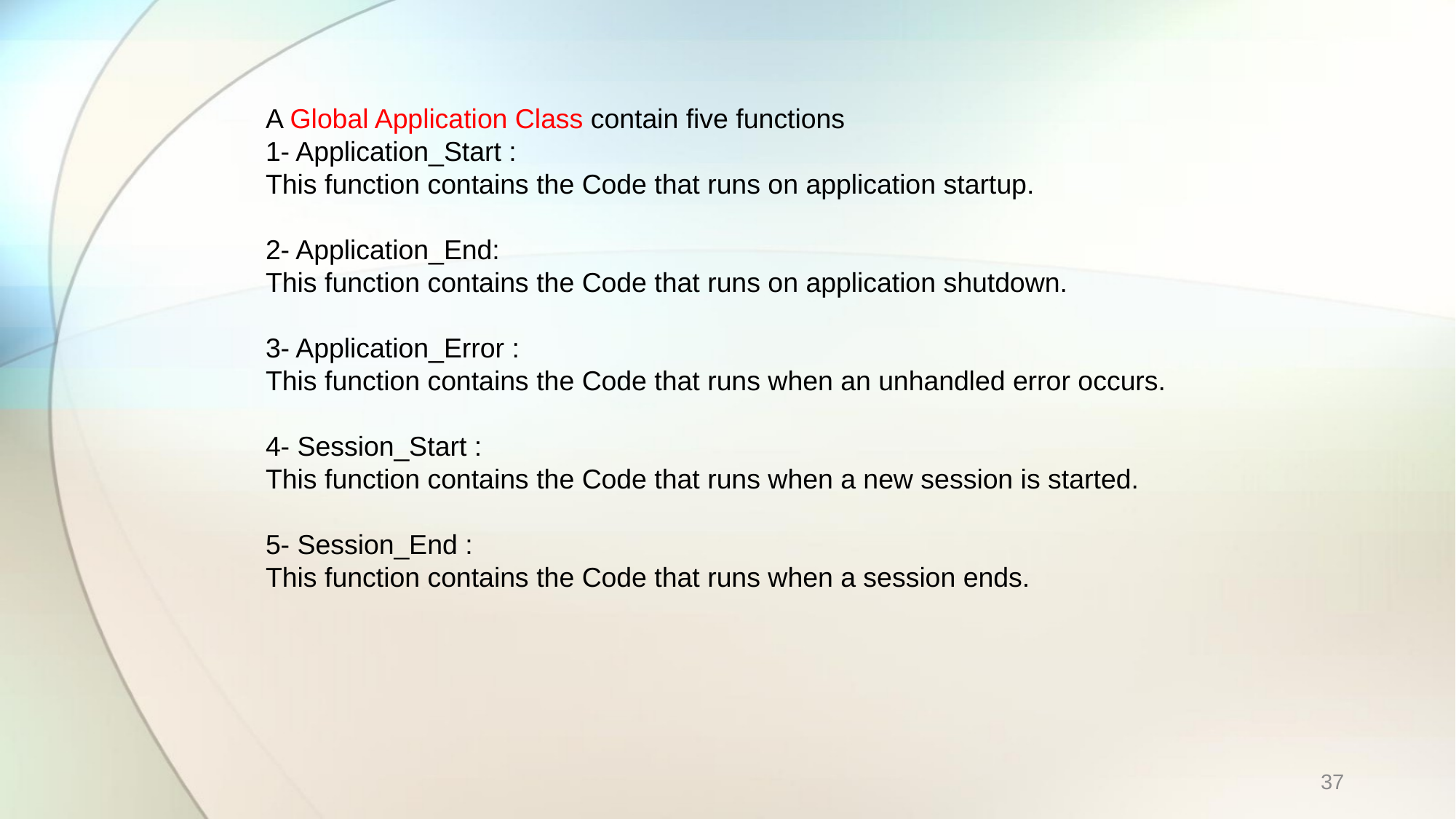

A Global Application Class contain five functions
1- Application_Start :
This function contains the Code that runs on application startup.

2- Application_End:
This function contains the Code that runs on application shutdown.

3- Application_Error :
This function contains the Code that runs when an unhandled error occurs.

4- Session_Start :
This function contains the Code that runs when a new session is started.

5- Session_End :
This function contains the Code that runs when a session ends.
37